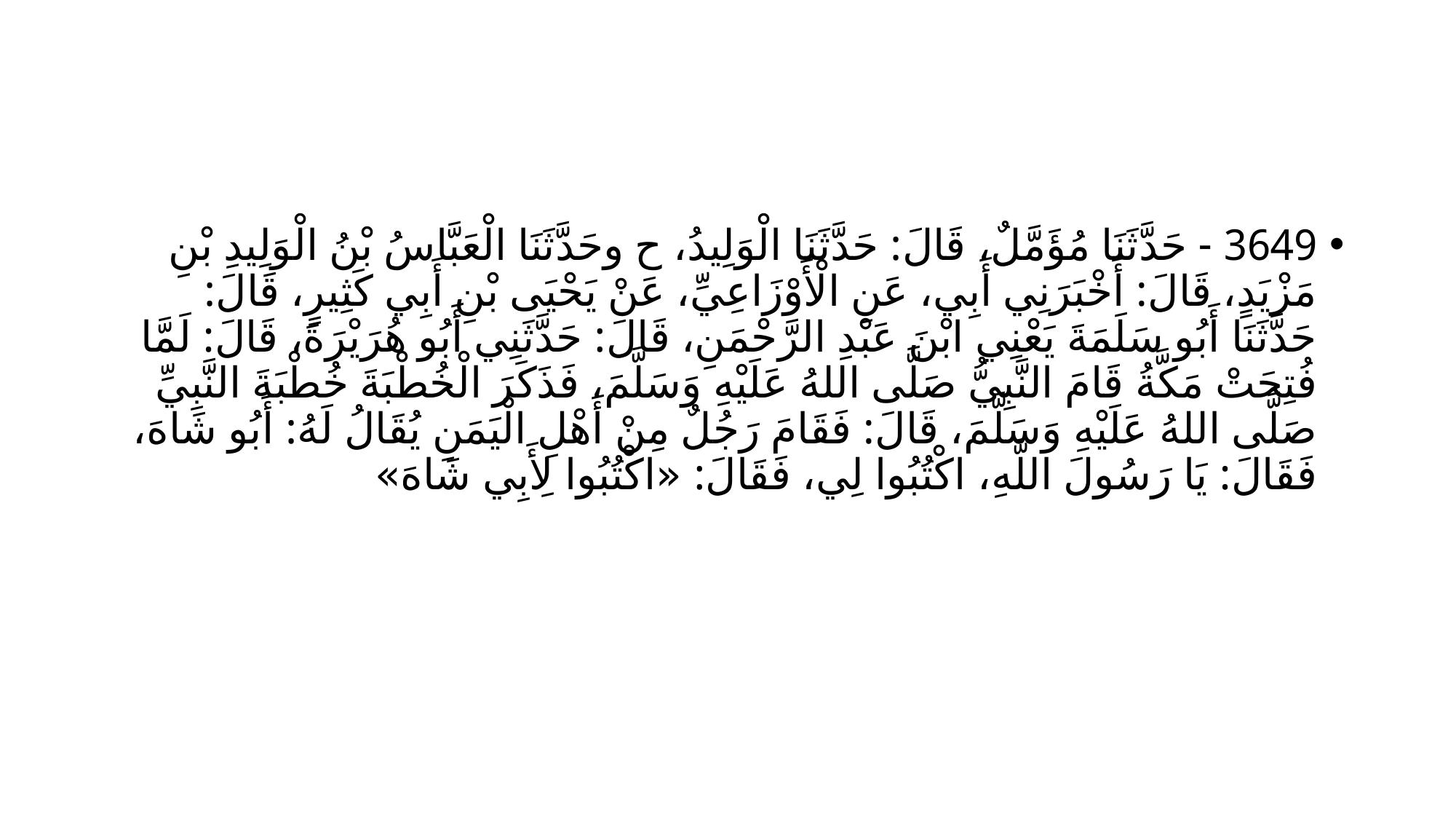

#
3649 - حَدَّثَنَا مُؤَمَّلٌ، قَالَ: حَدَّثَنَا الْوَلِيدُ، ح وحَدَّثَنَا الْعَبَّاسُ بْنُ الْوَلِيدِ بْنِ مَزْيَدٍ، قَالَ: أَخْبَرَنِي أَبِي، عَنِ الْأَوْزَاعِيِّ، عَنْ يَحْيَى بْنِ أَبِي كَثِيرٍ، قَالَ: حَدَّثَنَا أَبُو سَلَمَةَ يَعْنِي ابْنَ عَبْدِ الرَّحْمَنِ، قَالَ: حَدَّثَنِي أَبُو هُرَيْرَةَ، قَالَ: لَمَّا فُتِحَتْ مَكَّةُ قَامَ النَّبِيُّ صَلَّى اللهُ عَلَيْهِ وَسَلَّمَ، فَذَكَرَ الْخُطْبَةَ خُطْبَةَ النَّبِيِّ صَلَّى اللهُ عَلَيْهِ وَسَلَّمَ، قَالَ: فَقَامَ رَجُلٌ مِنْ أَهْلِ الْيَمَنِ يُقَالُ لَهُ: أَبُو شَاهَ، فَقَالَ: يَا رَسُولَ اللَّهِ، اكْتُبُوا لِي، فَقَالَ: «اكْتُبُوا لِأَبِي شَاهَ»